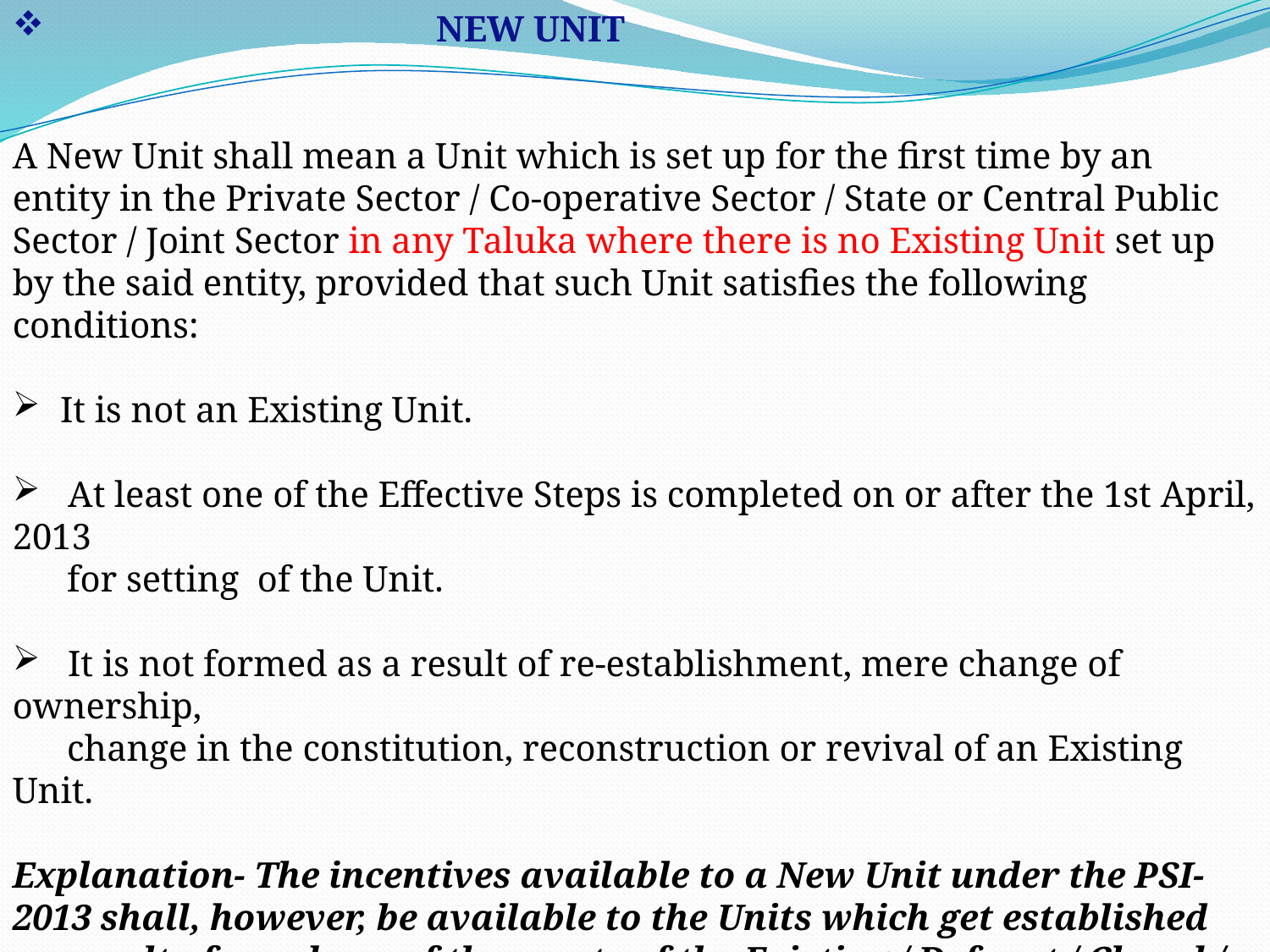

NEW UNIT

A New Unit shall mean a Unit which is set up for the first time by an entity in the Private Sector / Co-operative Sector / State or Central Public Sector / Joint Sector in any Taluka where there is no Existing Unit set up by the said entity, provided that such Unit satisfies the following conditions:

It is not an Existing Unit.

   At least one of the Effective Steps is completed on or after the 1st April, 2013
      for setting  of the Unit.

   It is not formed as a result of re-establishment, mere change of ownership,
      change in the constitution, reconstruction or revival of an Existing Unit.

Explanation- The incentives available to a New Unit under the PSI-2013 shall, however, be available to the Units which get established as result of purchase of the assets of the Existing / Defunct / Closed / Sick Units, subject to and to the extent mentioned in Annexure III to this Resolution.
 WWW.INDUSTRIALSUBSIDY.COM                                   BY CA G.B.MODI